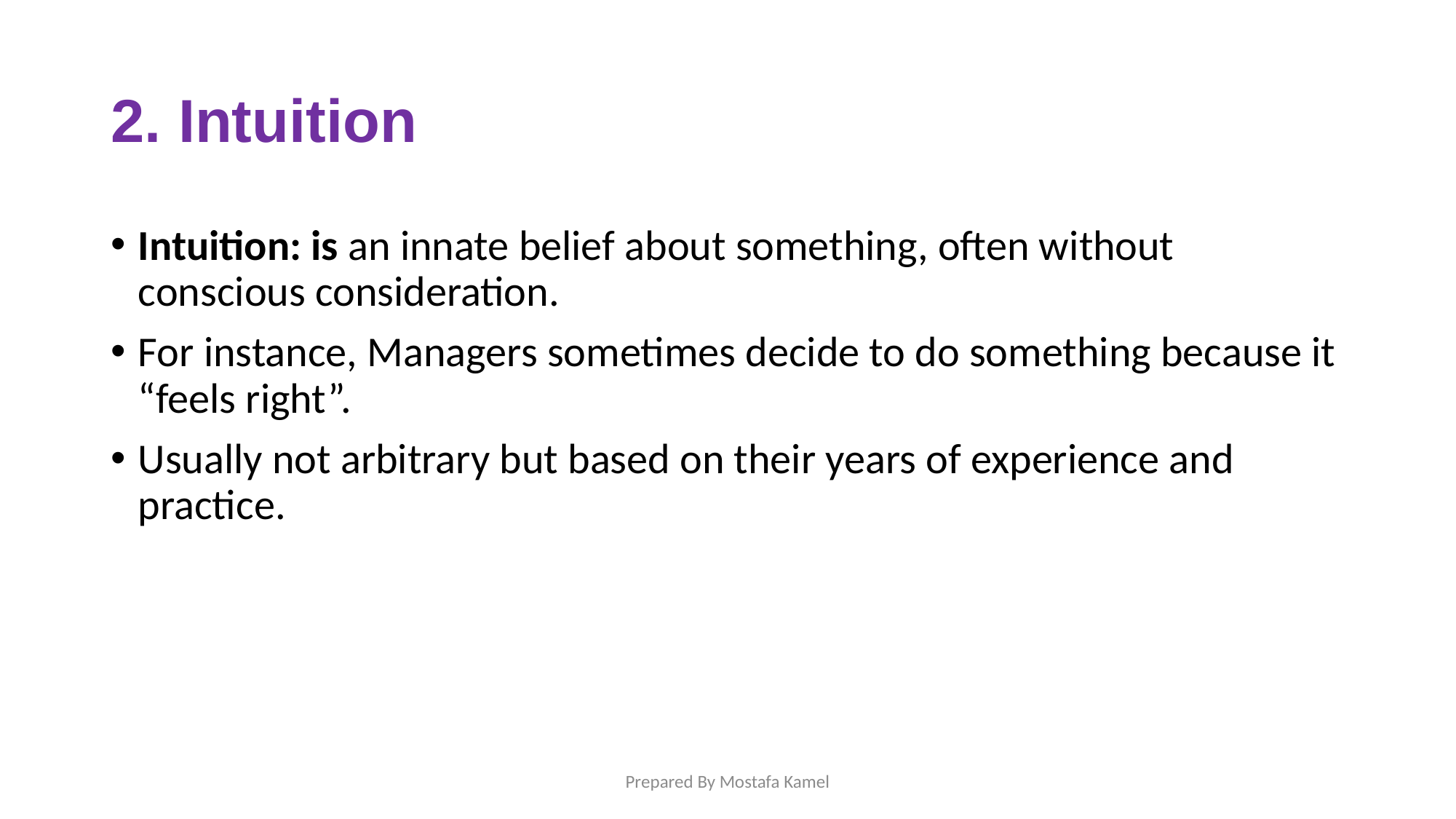

# 2. Intuition
Intuition: is an innate belief about something, often without conscious consideration.
For instance, Managers sometimes decide to do something because it “feels right”.
Usually not arbitrary but based on their years of experience and practice.

Prepared By Mostafa Kamel